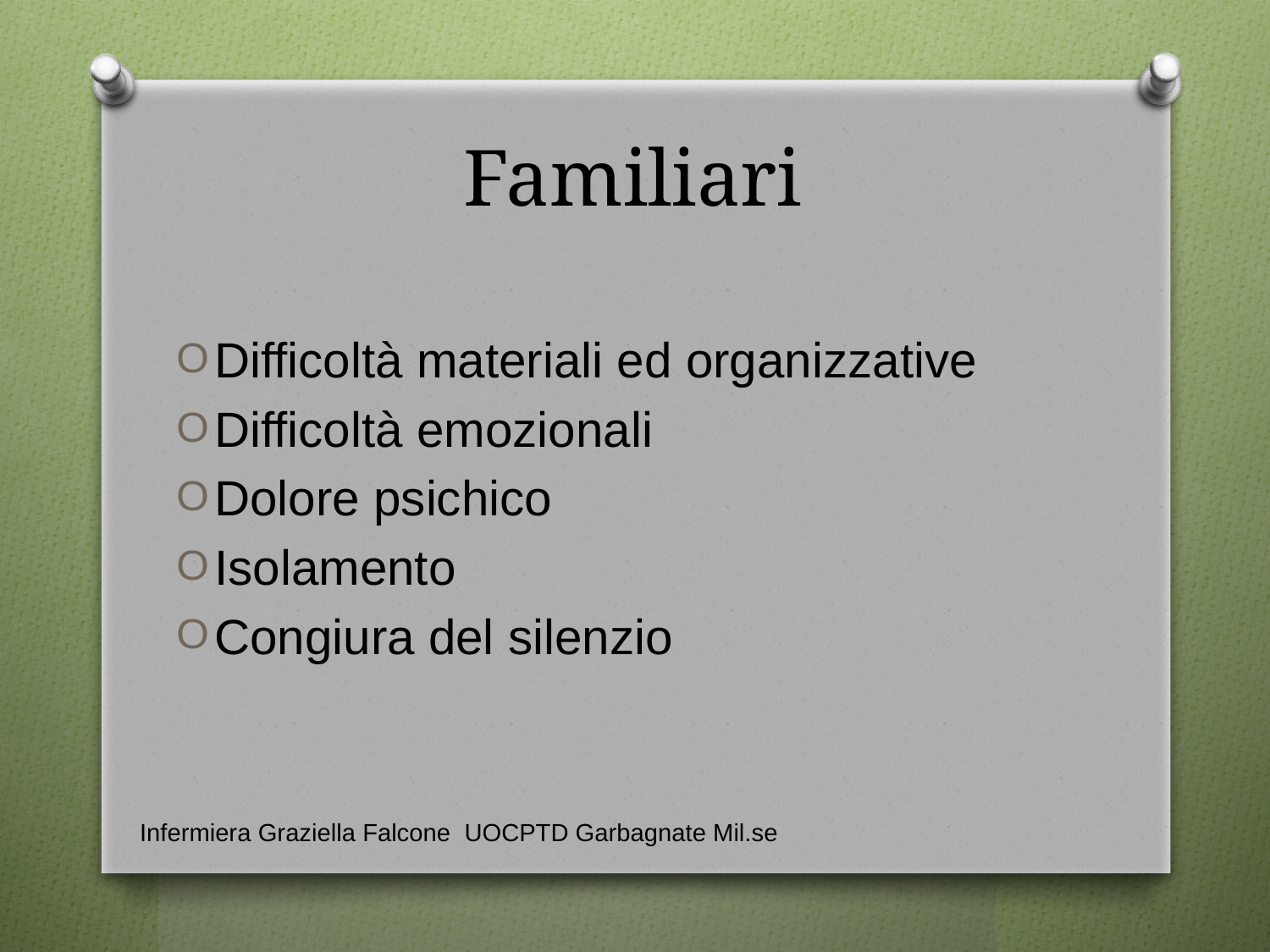

# Familiari
Difficoltà materiali ed organizzative
Difficoltà emozionali
Dolore psichico
Isolamento
Congiura del silenzio
Infermiera Graziella Falcone  UOCPTD Garbagnate Mil.se